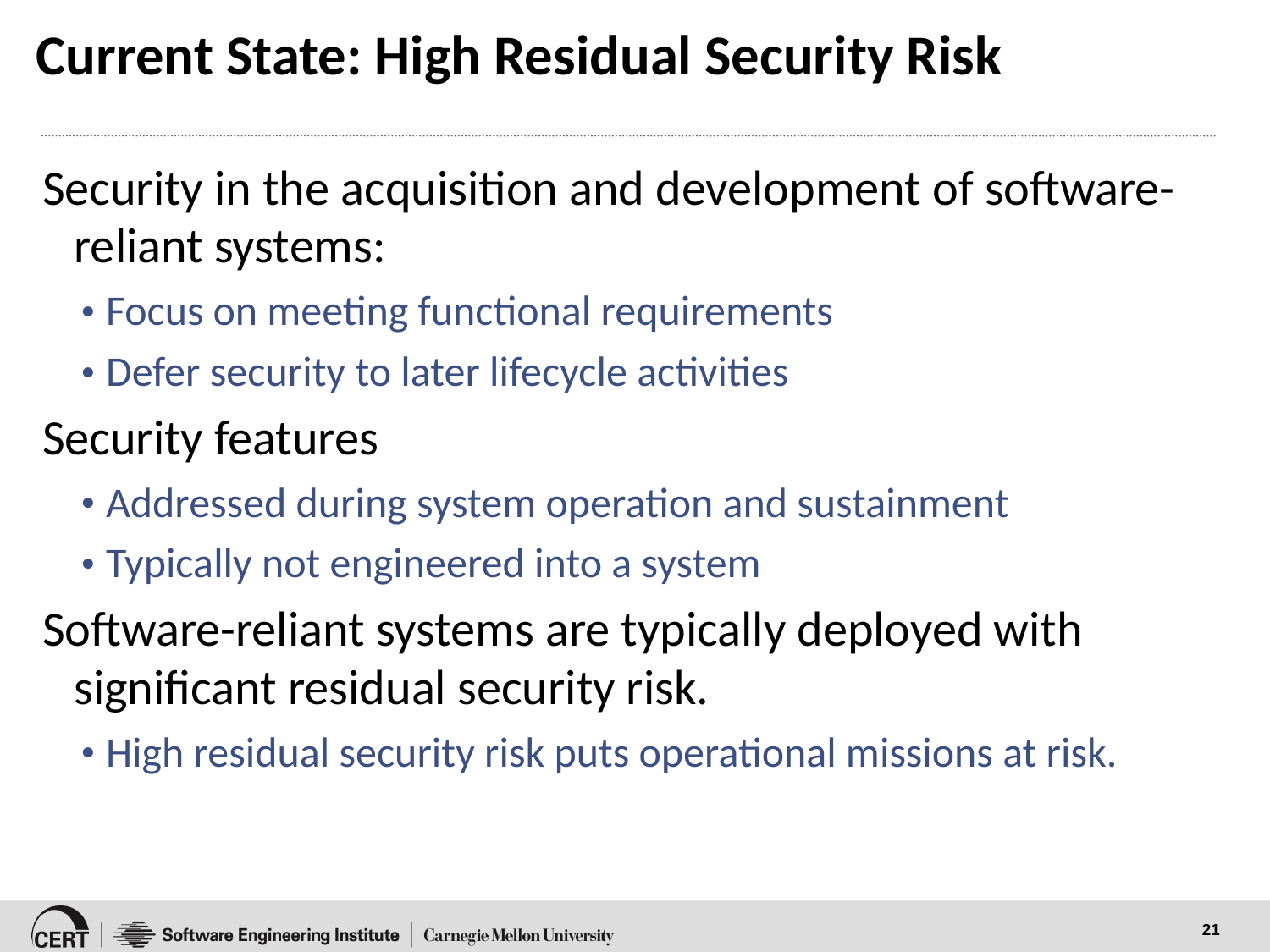

# Current State: High Residual Security Risk
Security in the acquisition and development of software-reliant systems:
Focus on meeting functional requirements
Defer security to later lifecycle activities
Security features
Addressed during system operation and sustainment
Typically not engineered into a system
Software-reliant systems are typically deployed with significant residual security risk.
High residual security risk puts operational missions at risk.